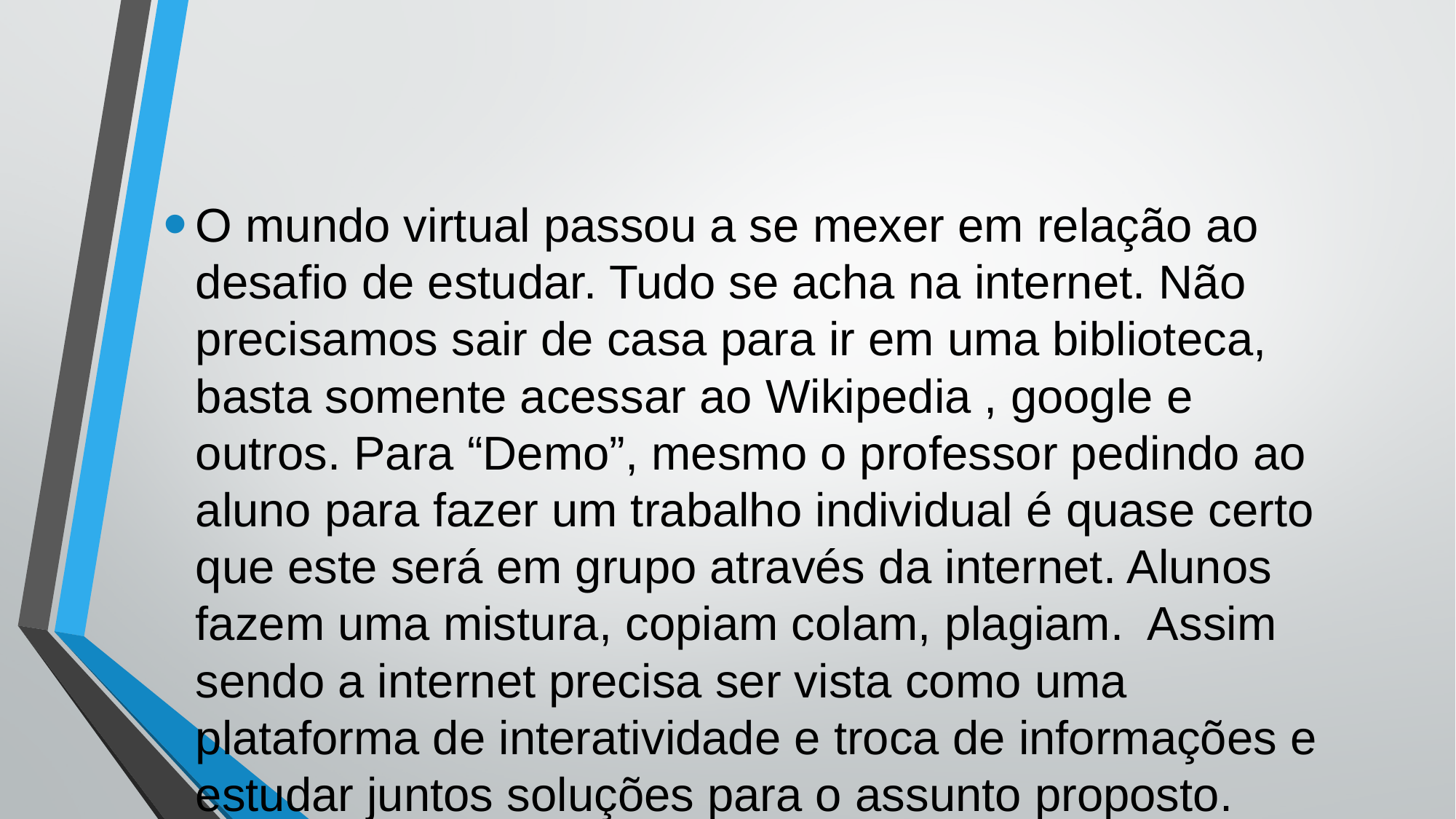

O mundo virtual passou a se mexer em relação ao desafio de estudar. Tudo se acha na internet. Não precisamos sair de casa para ir em uma biblioteca, basta somente acessar ao Wikipedia , google e outros. Para “Demo”, mesmo o professor pedindo ao aluno para fazer um trabalho individual é quase certo que este será em grupo através da internet. Alunos fazem uma mistura, copiam colam, plagiam.  Assim sendo a internet precisa ser vista como uma plataforma de interatividade e troca de informações e estudar juntos soluções para o assunto proposto.